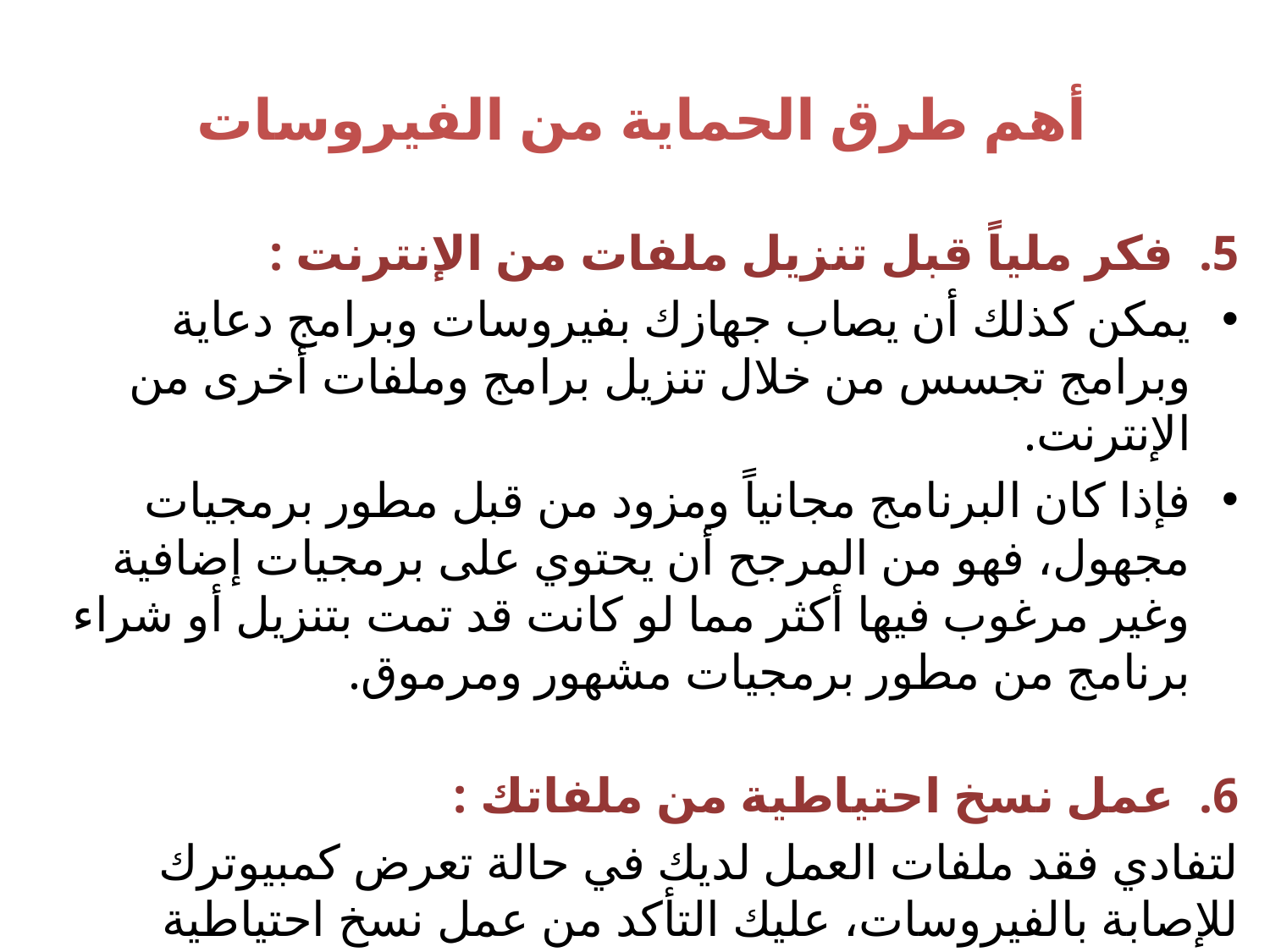

# أهم طرق الحماية من الفيروسات
5.  فكر ملياً قبل تنزيل ملفات من الإنترنت :
يمكن كذلك أن يصاب جهازك بفيروسات وبرامج دعاية وبرامج تجسس من خلال تنزيل برامج وملفات أخرى من الإنترنت.
فإذا كان البرنامج مجانياً ومزود من قبل مطور برمجيات مجهول، فهو من المرجح أن يحتوي على برمجيات إضافية وغير مرغوب فيها أكثر مما لو كانت قد تمت بتنزيل أو شراء برنامج من مطور برمجيات مشهور ومرموق.
6.  عمل نسخ احتياطية من ملفاتك :
	لتفادي فقد ملفات العمل لديك في حالة تعرض كمبيوترك للإصابة بالفيروسات، عليك التأكد من عمل نسخ احتياطية لملفاتك المهمة.